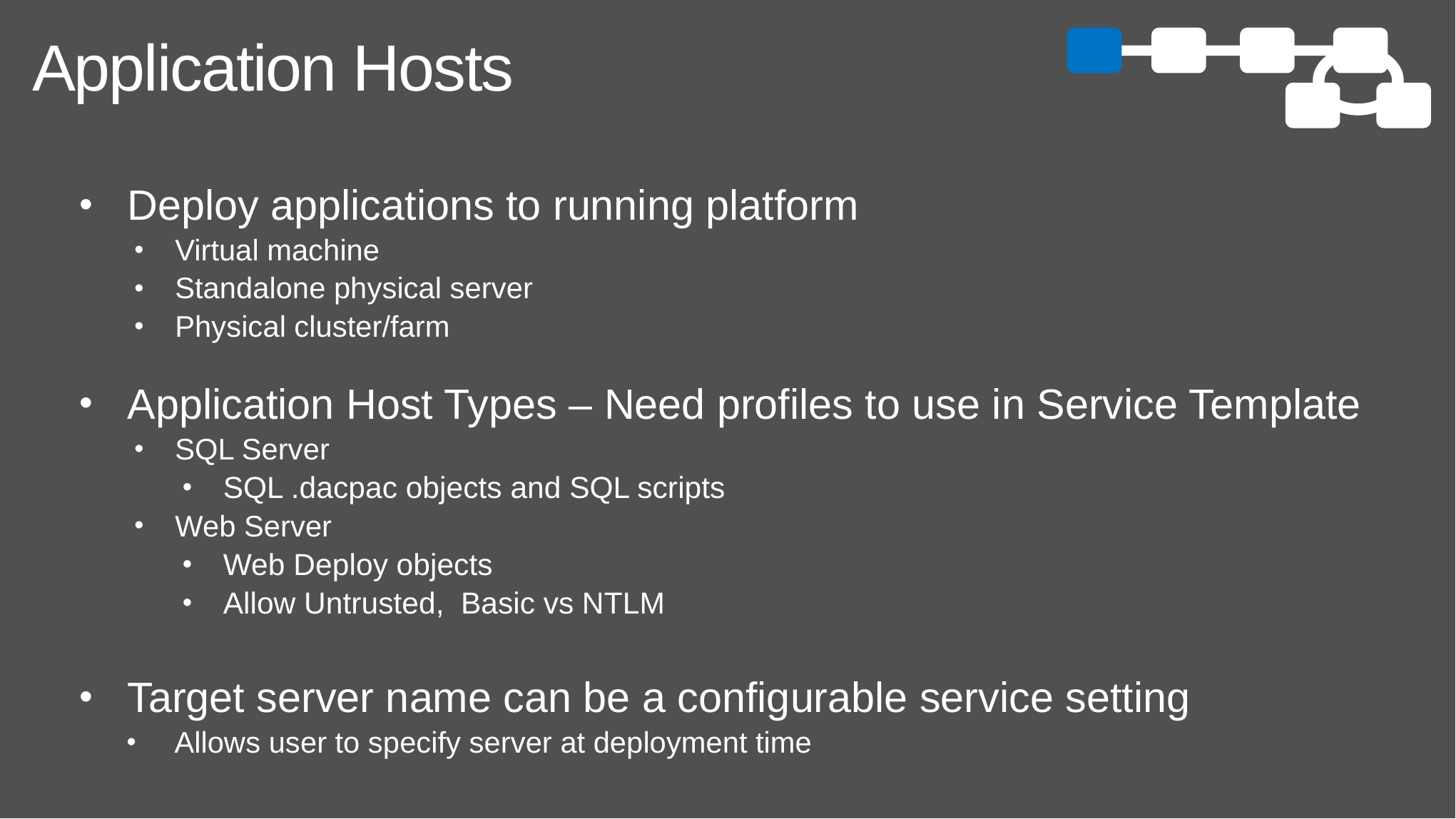

# Application Hosts
Deploy applications to running platform
Virtual machine
Standalone physical server
Physical cluster/farm

Application Host Types – Need profiles to use in Service Template
SQL Server
SQL .dacpac objects and SQL scripts
Web Server
Web Deploy objects
Allow Untrusted,  Basic vs NTLM

Target server name can be a configurable service setting
Allows user to specify server at deployment time